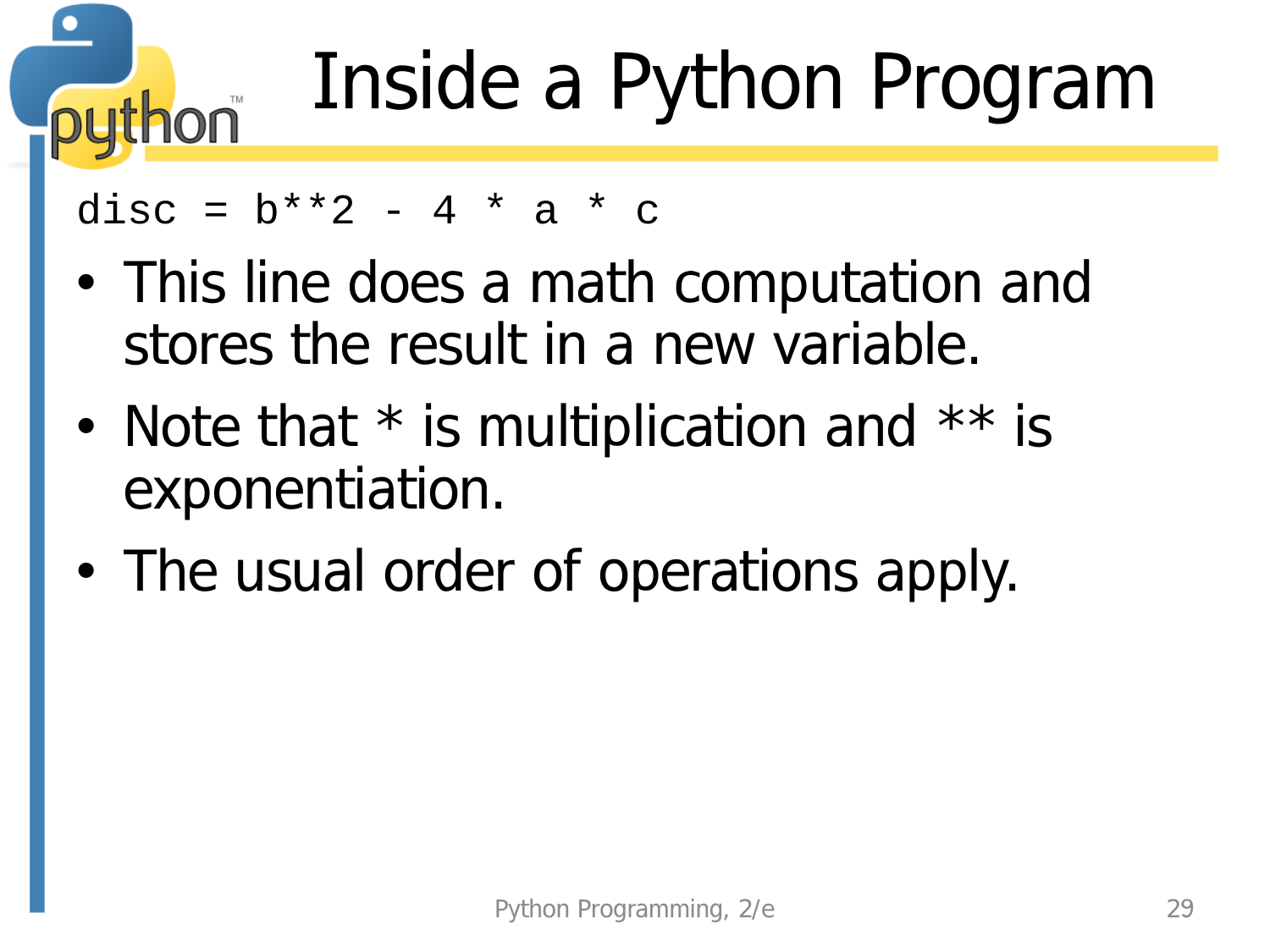

# Inside a Python Program
disc = b**2 - 4 * a * c
This line does a math computation and stores the result in a new variable.
Note that * is multiplication and ** is exponentiation.
The usual order of operations apply.
Python Programming, 2/e
29